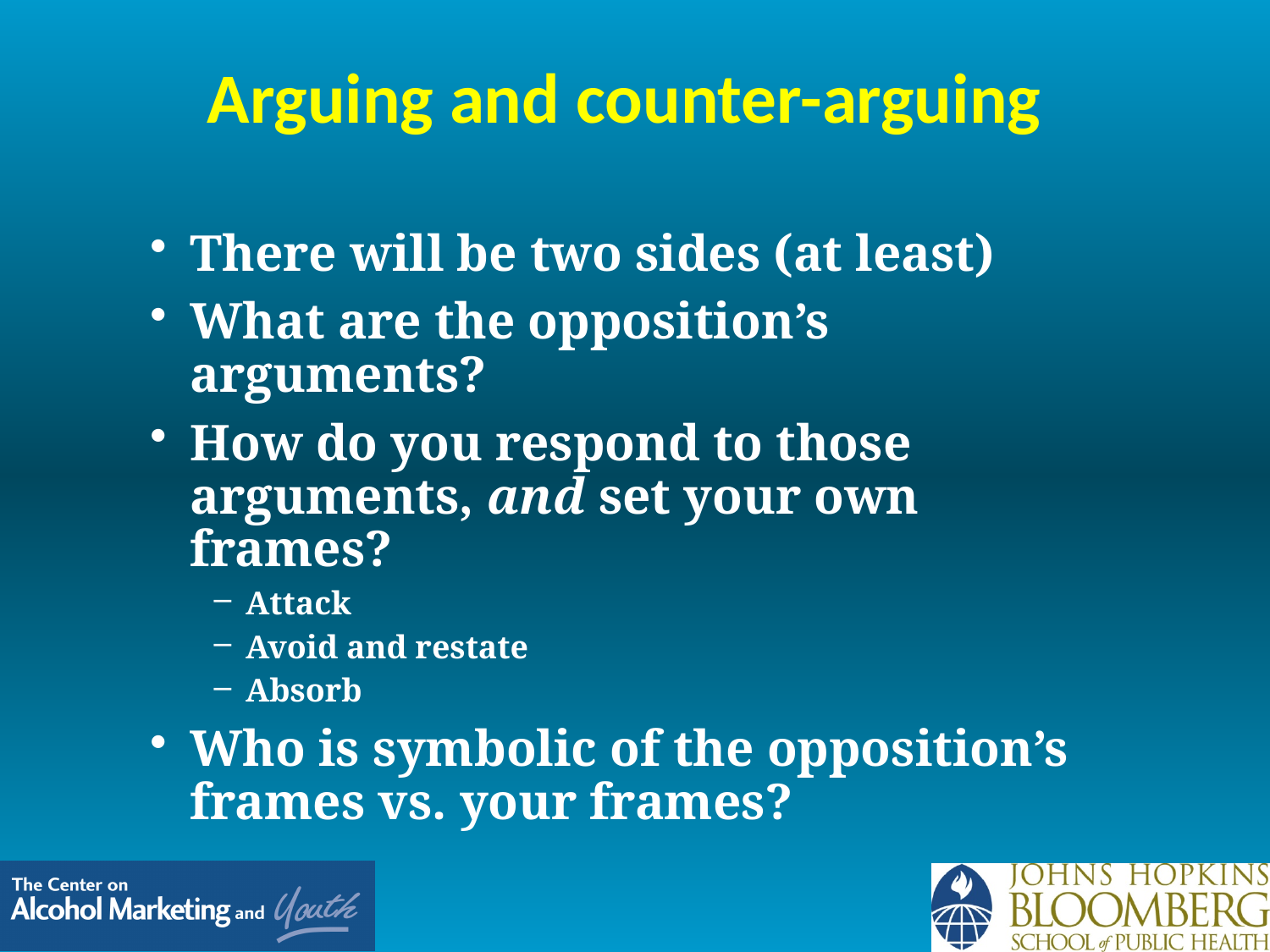

# Arguing and counter-arguing
There will be two sides (at least)
What are the opposition’s arguments?
How do you respond to those arguments, and set your own frames?
Attack
Avoid and restate
Absorb
Who is symbolic of the opposition’s frames vs. your frames?